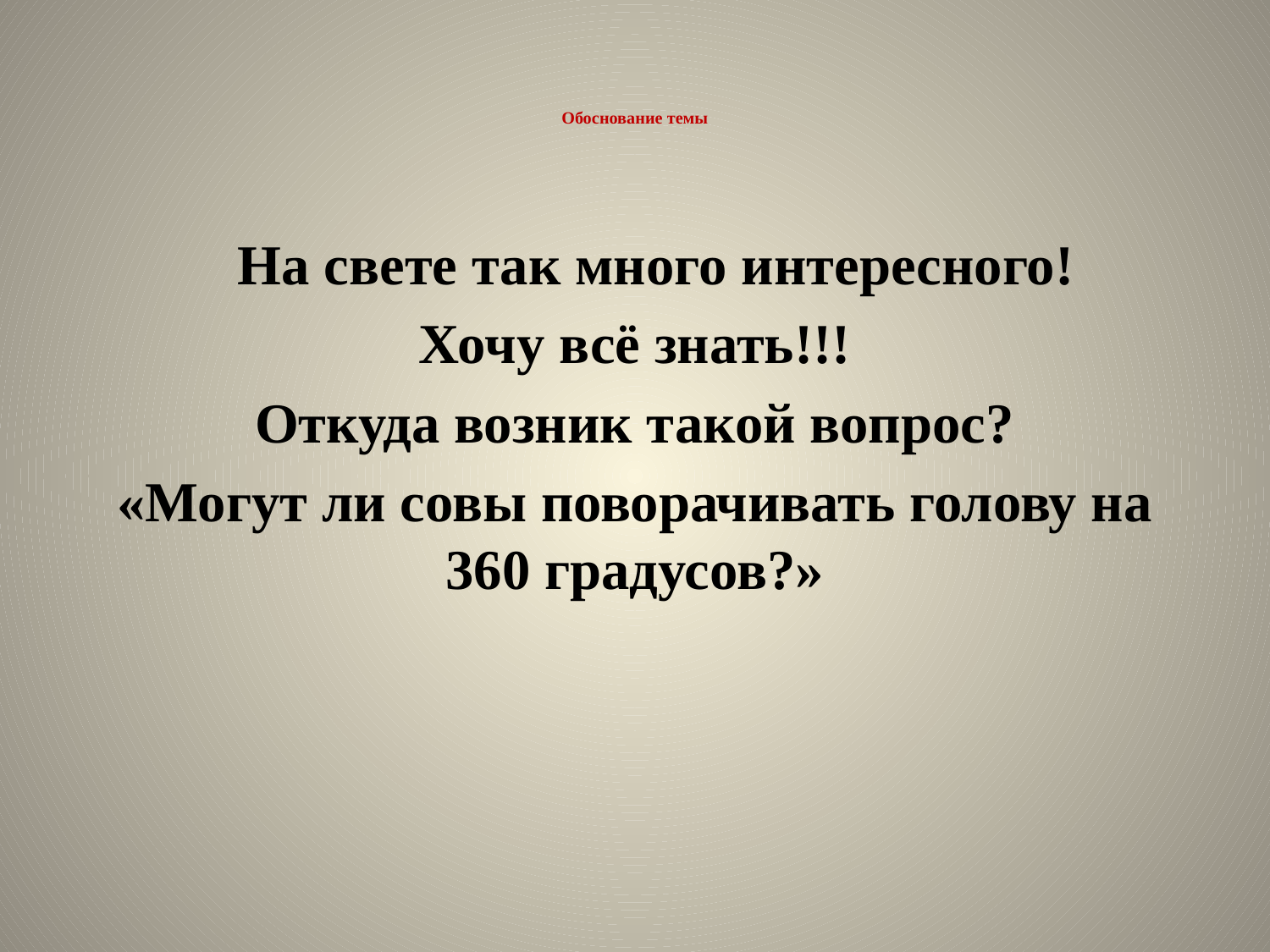

# Обоснование темы
            На свете так много интересного!
Хочу всё знать!!!
Откуда возник такой вопрос?
«Могут ли совы поворачивать голову на 360 градусов?»